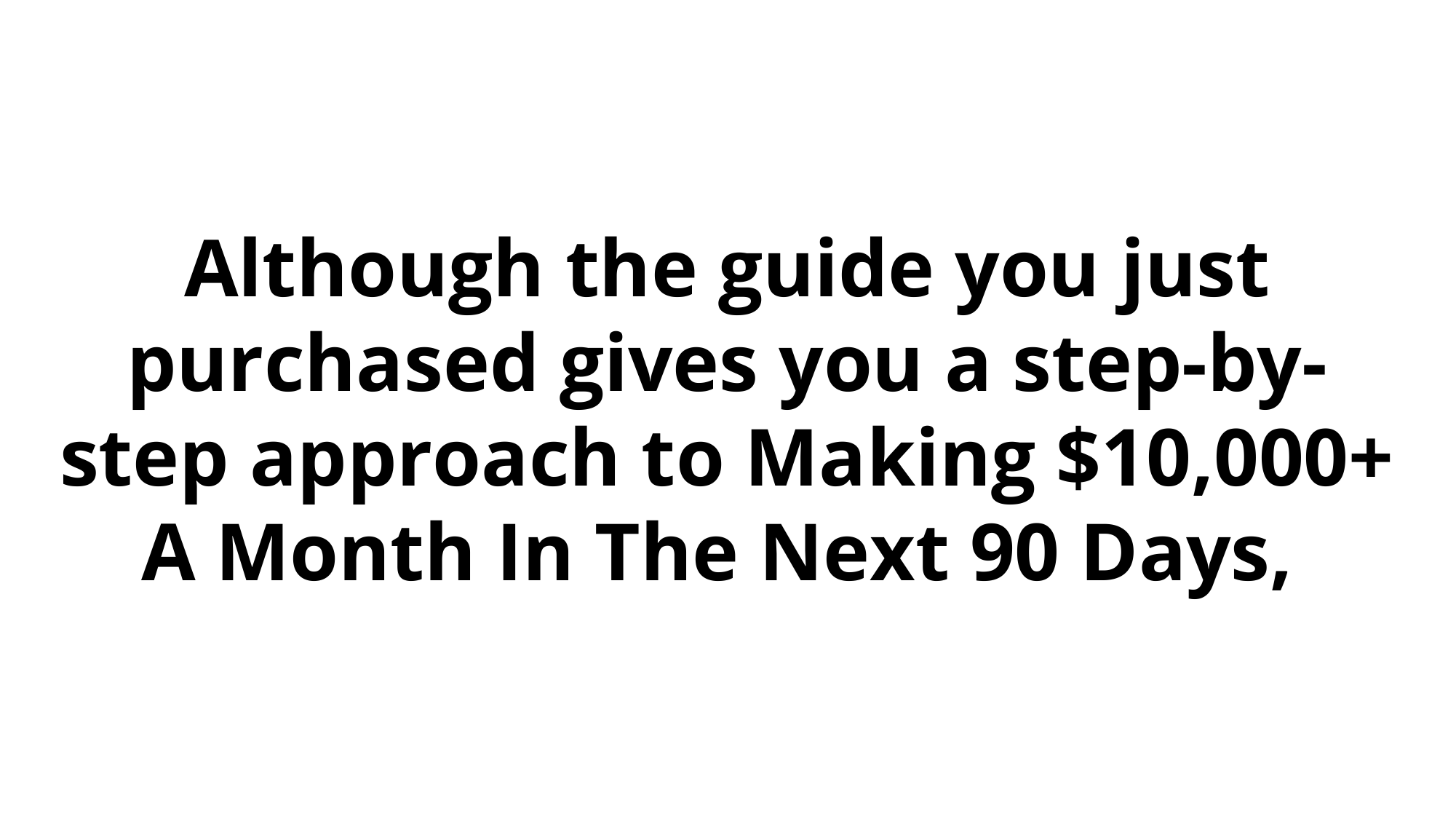

Although the guide you just purchased gives you a step-by-step approach to Making $10,000+ A Month In The Next 90 Days,